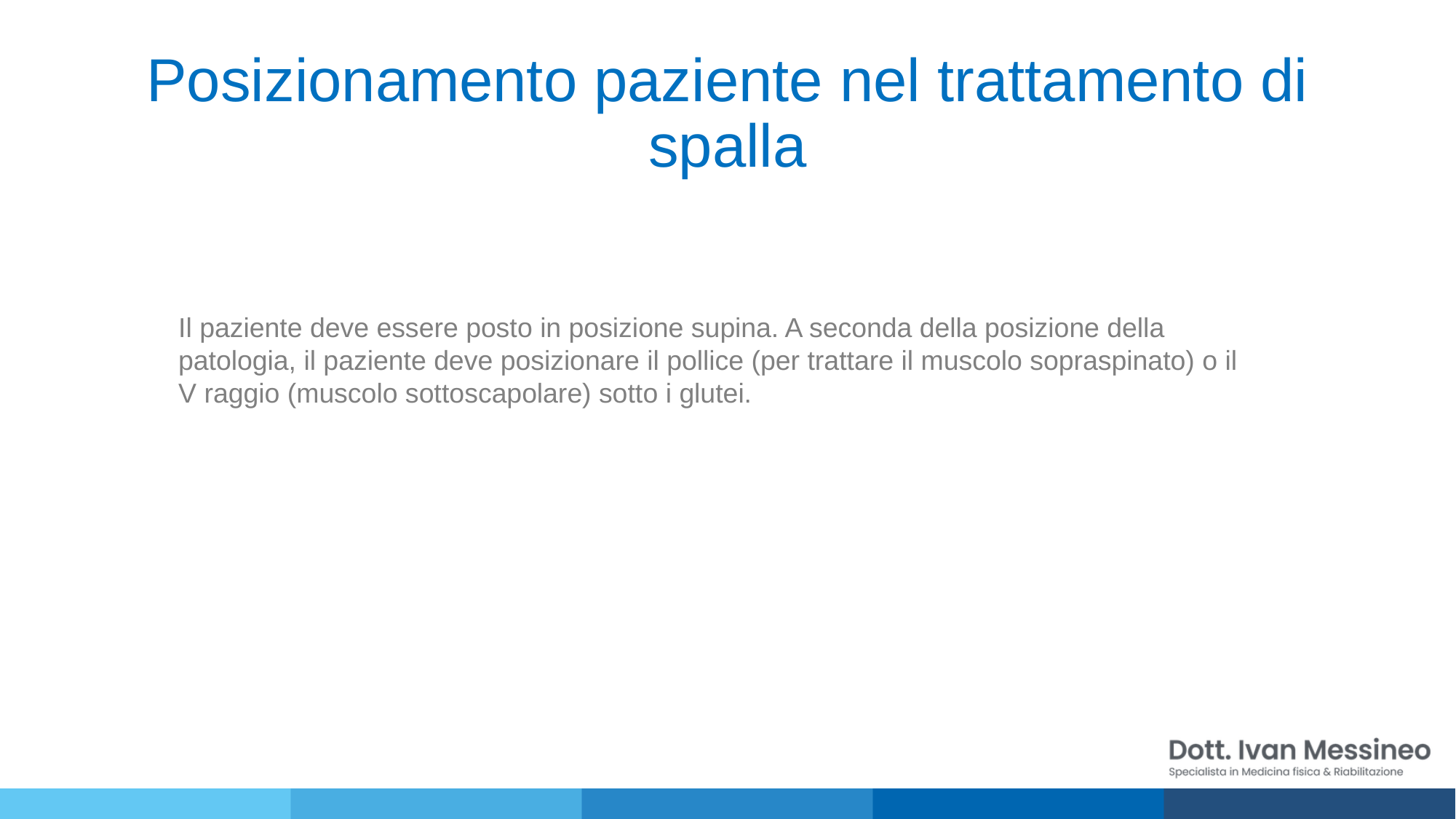

# Posizionamento paziente nel trattamento di spalla

Il paziente deve essere posto in posizione supina. A seconda della posizione della patologia, il paziente deve posizionare il pollice (per trattare il muscolo sopraspinato) o il V raggio (muscolo sottoscapolare) sotto i glutei.